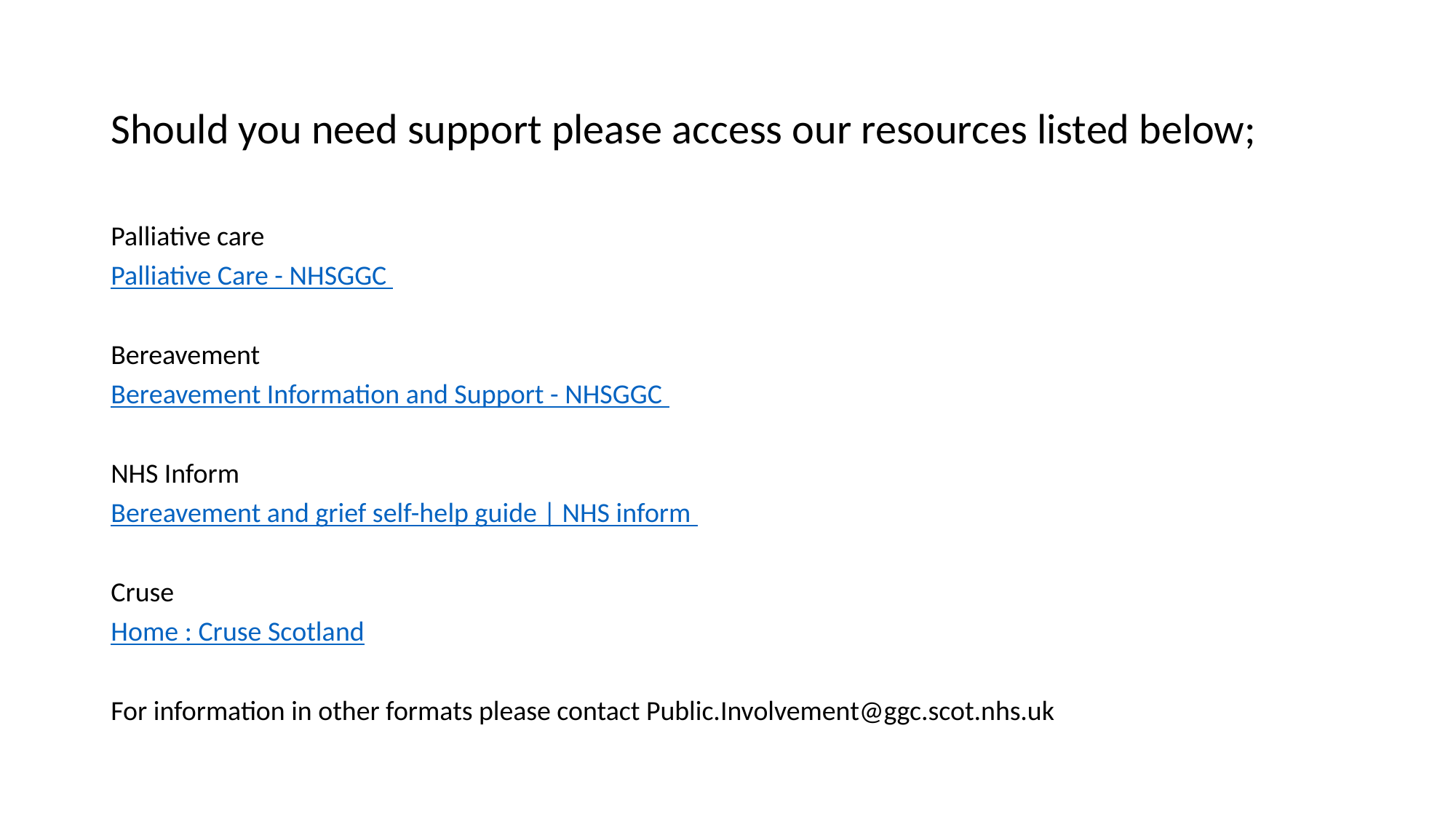

# Should you need support please access our resources listed below;

Palliative care
Palliative Care - NHSGGC

Bereavement
Bereavement Information and Support - NHSGGC

NHS Inform
Bereavement and grief self-help guide | NHS inform

Cruse
Home : Cruse Scotland

For information in other formats please contact Public.Involvement@ggc.scot.nhs.uk